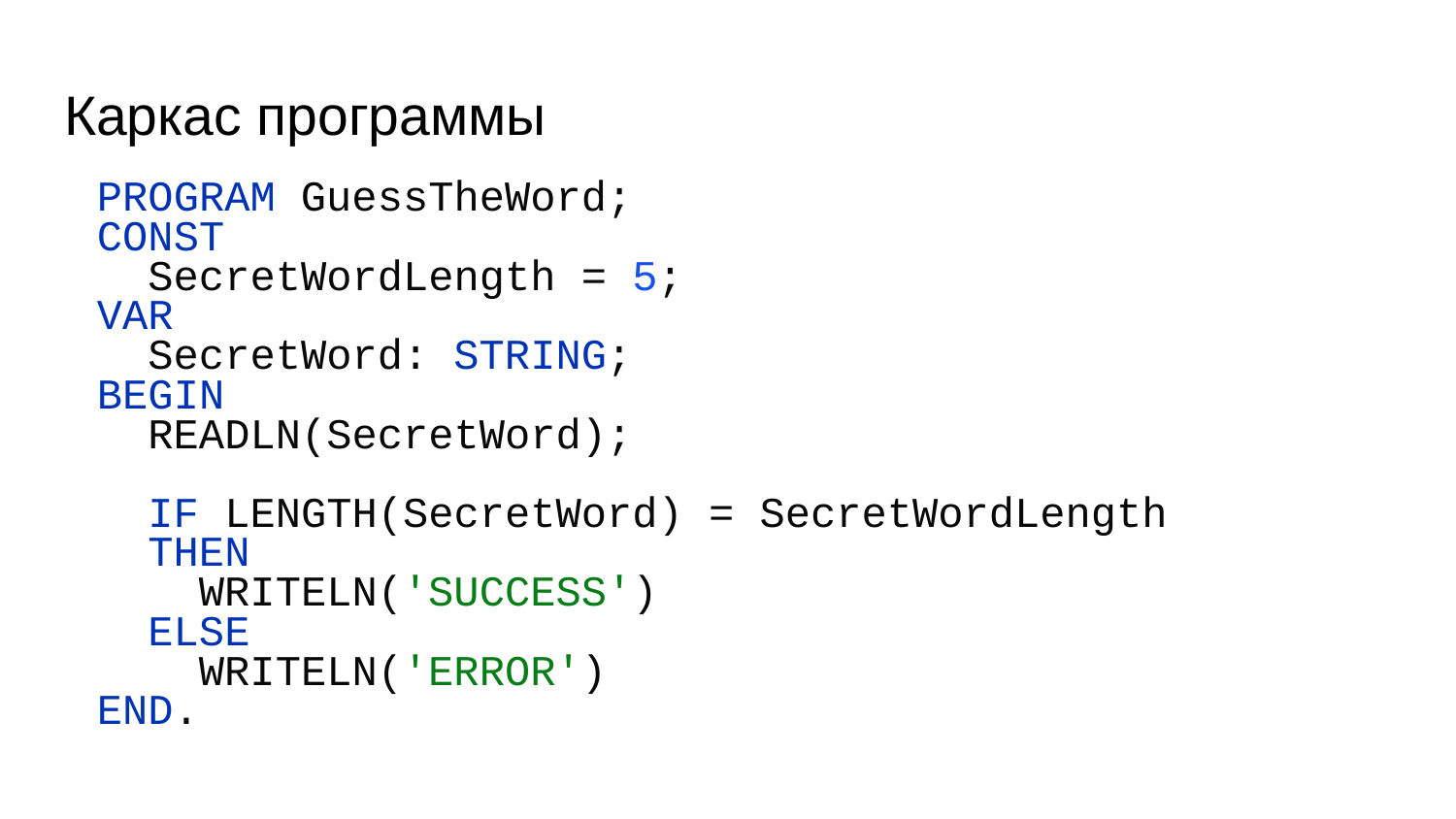

# Каркас программы
PROGRAM GuessTheWord;
CONST
  SecretWordLength = 5;
VAR
  SecretWord: STRING;
BEGIN
  READLN(SecretWord);

  IF LENGTH(SecretWord) = SecretWordLength
  THEN
    WRITELN('SUCCESS')
  ELSE
    WRITELN('ERROR')
END.